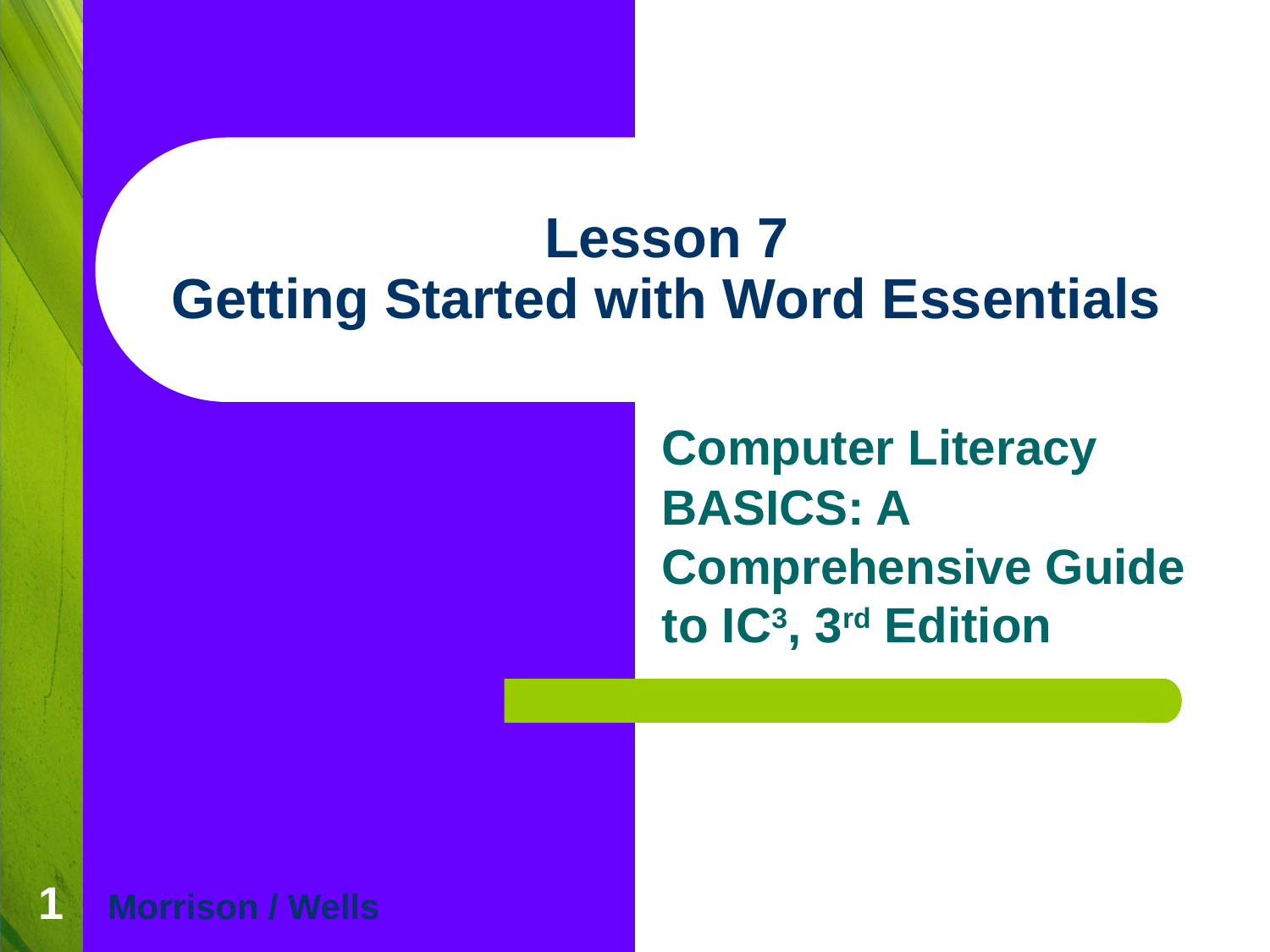

# Lesson 7 Getting Started with Word Essentials
Computer Literacy BASICS: A Comprehensive Guide to IC3, 3rd Edition
1

Morrison / Wells